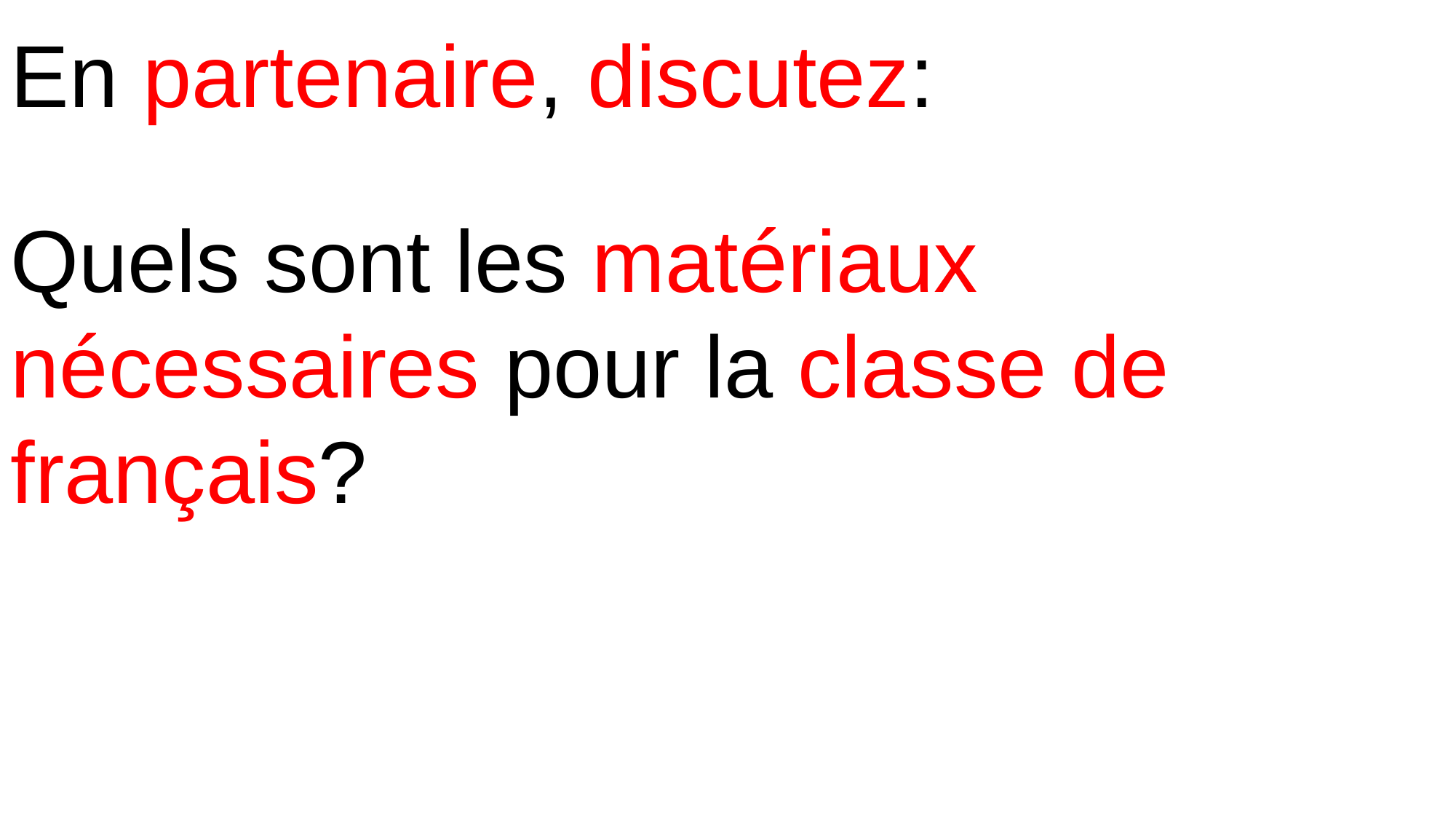

En partenaire, discutez:
Quels sont les matériaux nécessaires pour la classe de français?